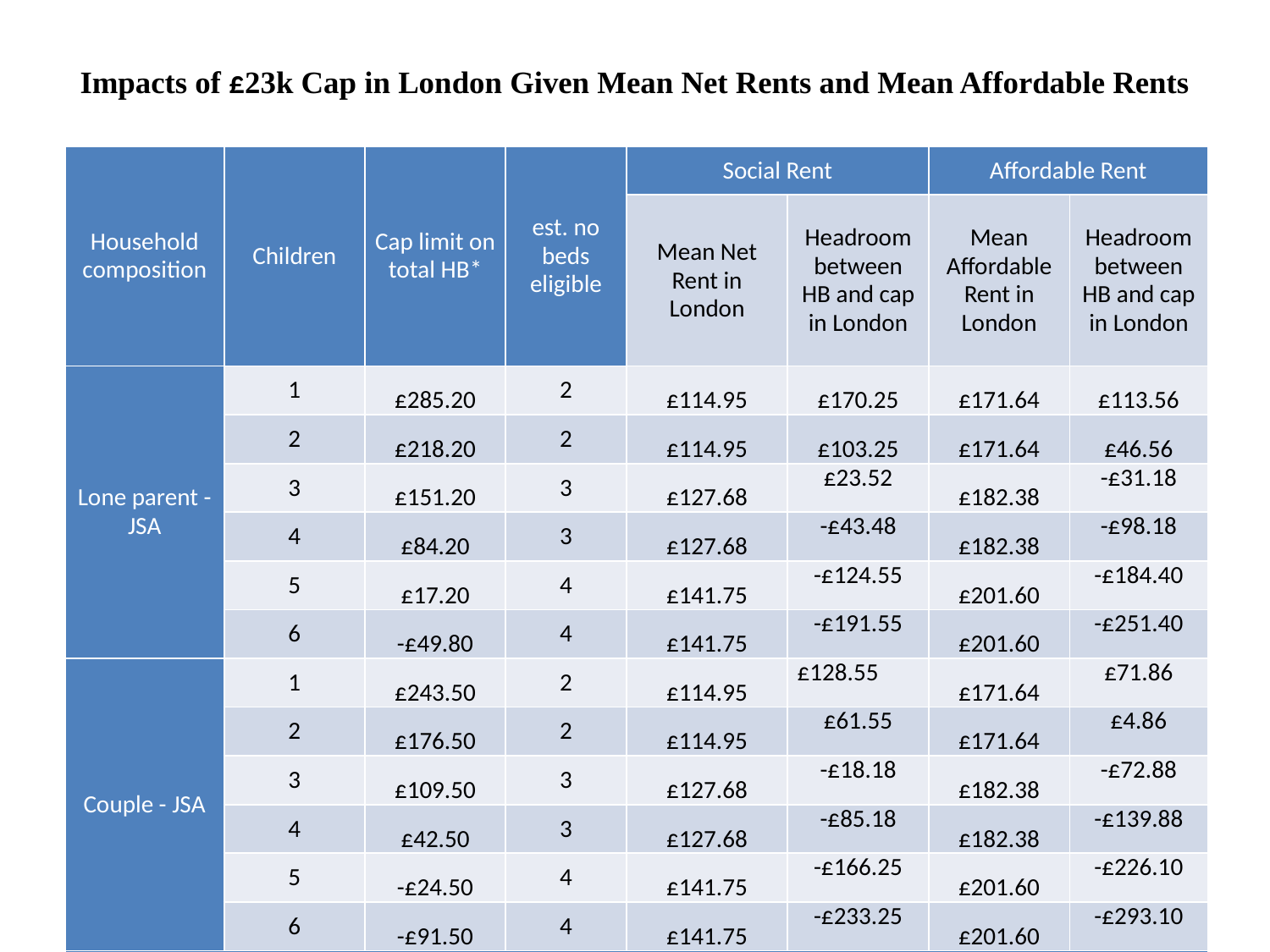

# Impacts of £23k Cap in London Given Mean Net Rents and Mean Affordable Rents
| Household composition | Children | Cap limit on total HB\* | est. no beds eligible | Social Rent |  | Affordable Rent |  |
| --- | --- | --- | --- | --- | --- | --- | --- |
|  |  |  |  | Mean Net Rent in London | Headroom between HB and cap in London | Mean Affordable Rent in London | Headroom between HB and cap in London |
| Lone parent - JSA | 1 | £285.20 | 2 | £114.95 | £170.25 | £171.64 | £113.56 |
|  | 2 | £218.20 | 2 | £114.95 | £103.25 | £171.64 | £46.56 |
|  | 3 | £151.20 | 3 | £127.68 | £23.52 | £182.38 | -£31.18 |
|  | 4 | £84.20 | 3 | £127.68 | -£43.48 | £182.38 | -£98.18 |
|  | 5 | £17.20 | 4 | £141.75 | -£124.55 | £201.60 | -£184.40 |
|  | 6 | -£49.80 | 4 | £141.75 | -£191.55 | £201.60 | -£251.40 |
| Couple - JSA | 1 | £243.50 | 2 | £114.95 | £128.55 | £171.64 | £71.86 |
|  | 2 | £176.50 | 2 | £114.95 | £61.55 | £171.64 | £4.86 |
|  | 3 | £109.50 | 3 | £127.68 | -£18.18 | £182.38 | -£72.88 |
|  | 4 | £42.50 | 3 | £127.68 | -£85.18 | £182.38 | -£139.88 |
|  | 5 | -£24.50 | 4 | £141.75 | -£166.25 | £201.60 | -£226.10 |
|  | 6 | -£91.50 | 4 | £141.75 | -£233.25 | £201.60 | -£293.10 |
|  |  |  |  |  |  |  |  |
|  |  |  |  |  |  |  |  |